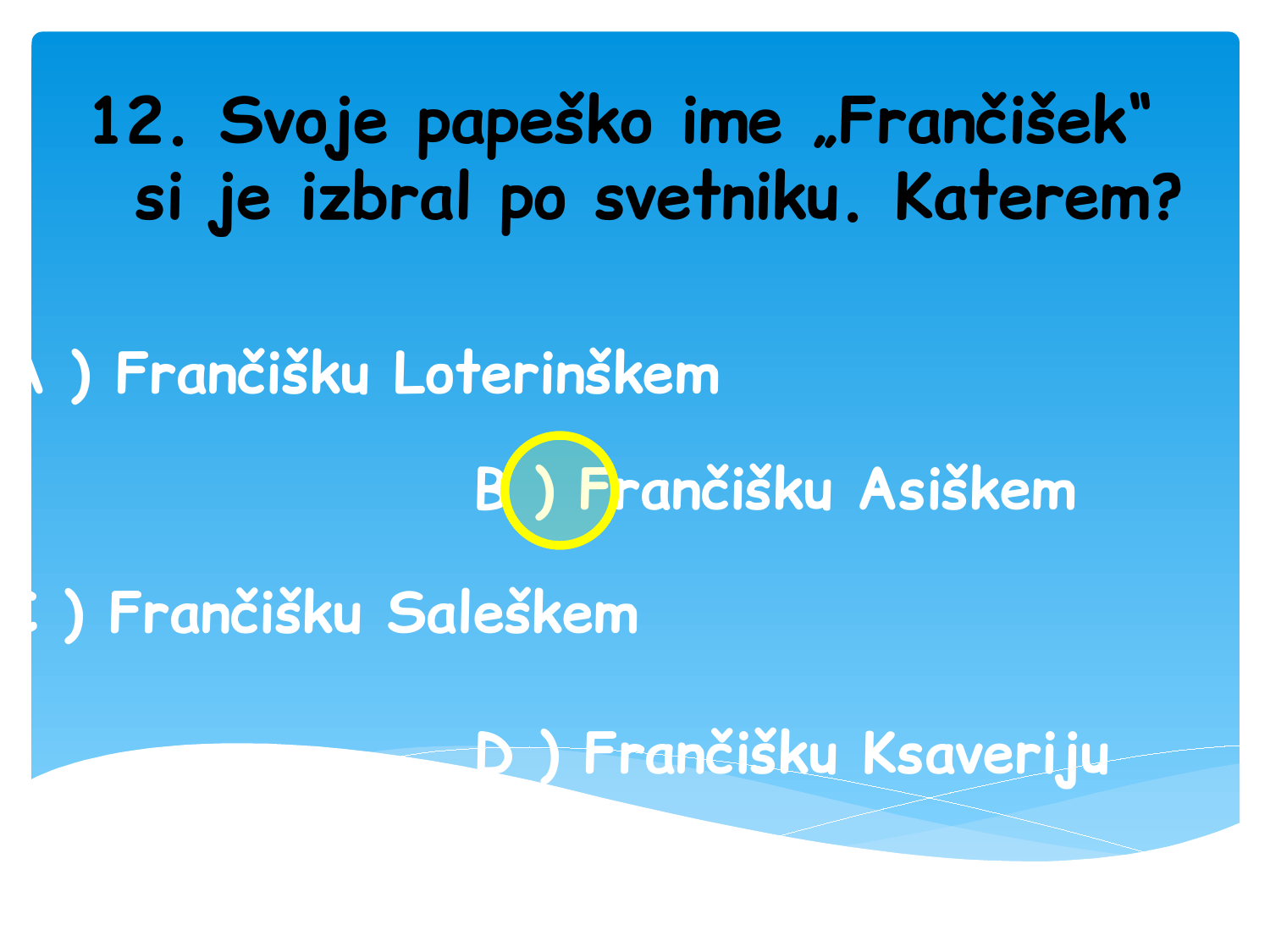

12. Svoje papeško ime „Frančišek“ si je izbral po svetniku. Katerem?
A ) Frančišku Loterinškem

B ) Frančišku Asiškem
C ) Frančišku Saleškem
D ) Frančišku Ksaveriju